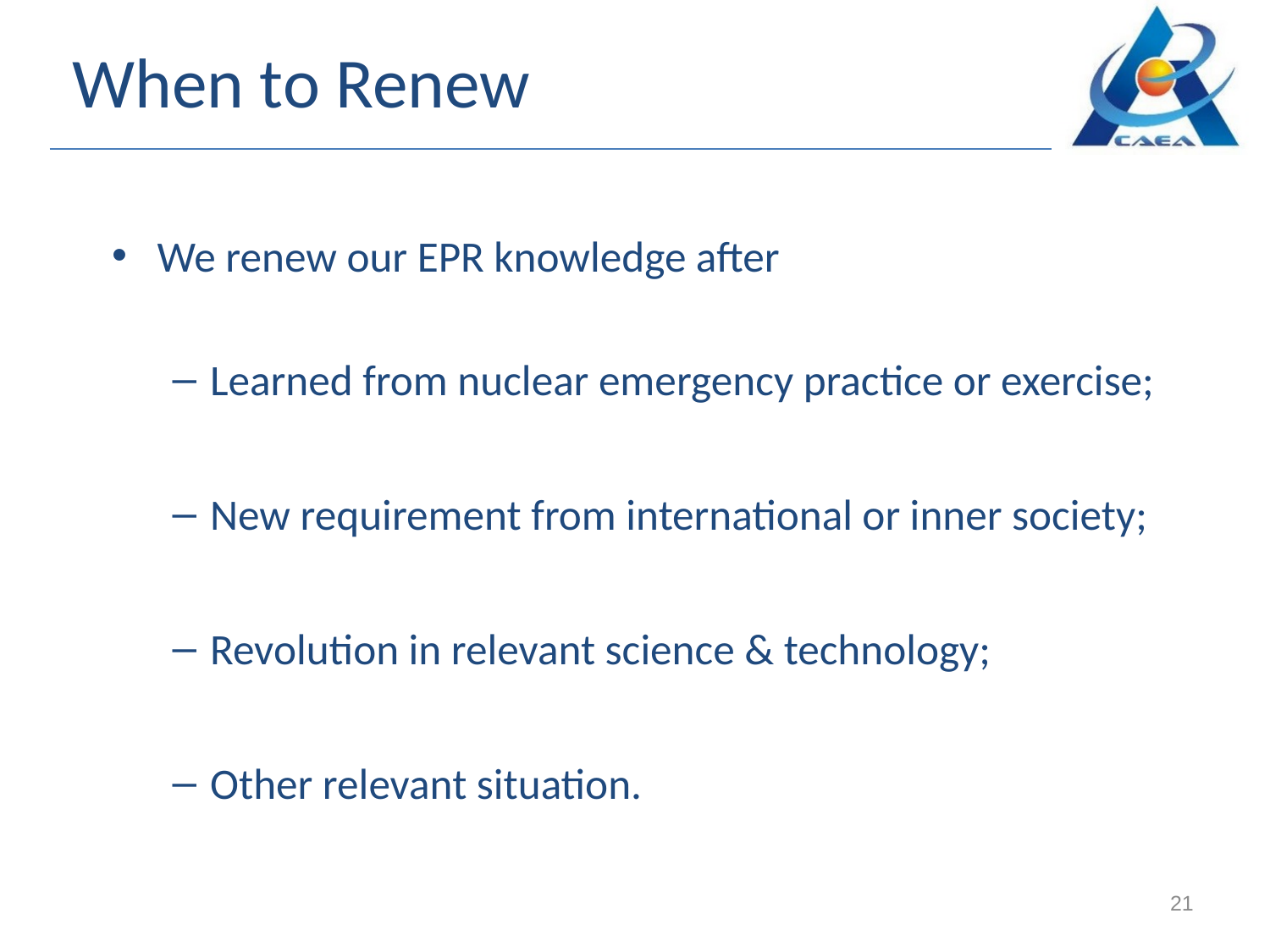

# When to Renew
We renew our EPR knowledge after

Learned from nuclear emergency practice or exercise;

New requirement from international or inner society;

Revolution in relevant science & technology;

Other relevant situation.
21